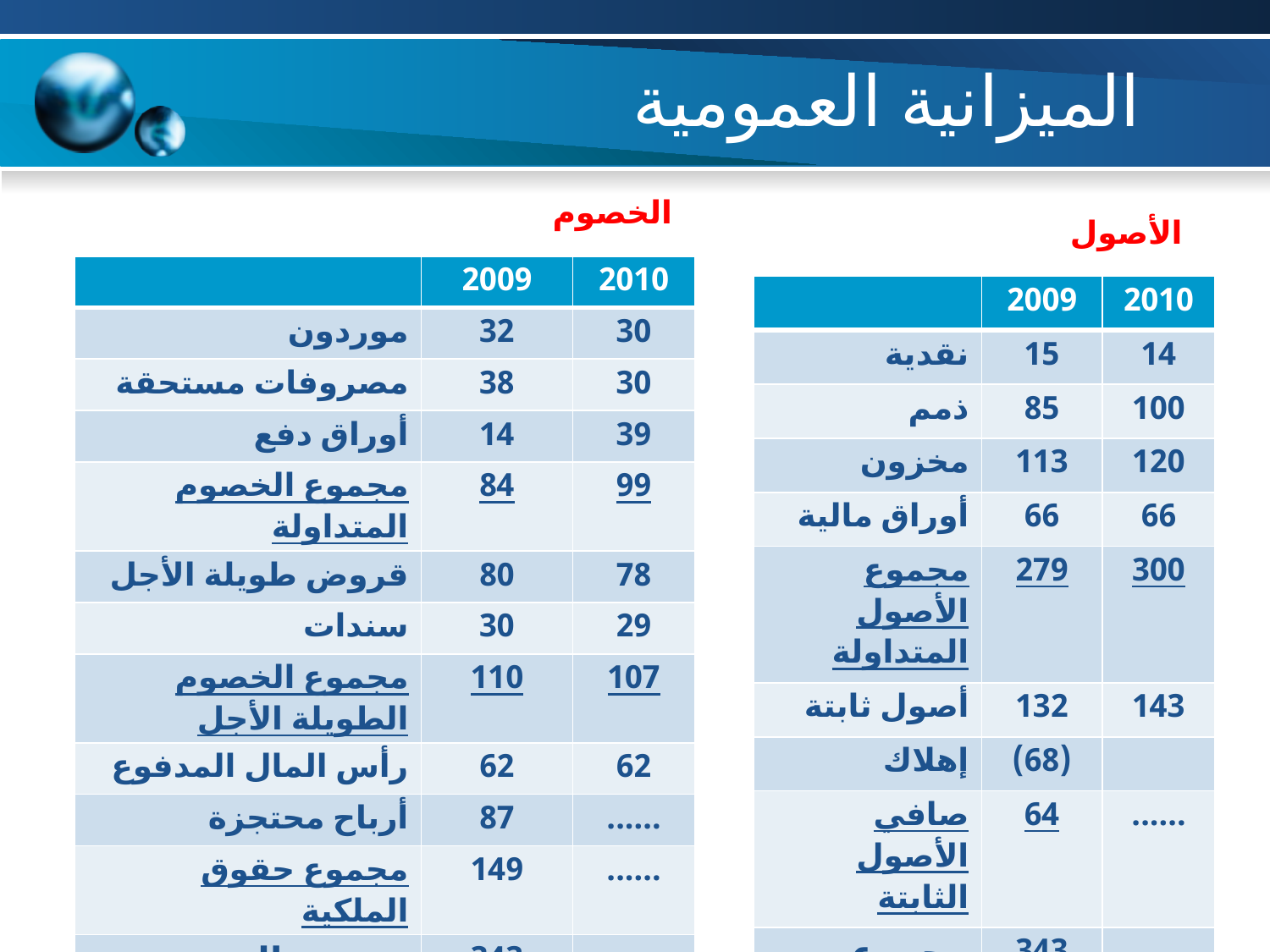

# الميزانية العمومية
الخصوم
الأصول
|  | 2009 | 2010 |
| --- | --- | --- |
| موردون | 32 | 30 |
| مصروفات مستحقة | 38 | 30 |
| أوراق دفع | 14 | 39 |
| مجموع الخصوم المتداولة | 84 | 99 |
| قروض طويلة الأجل | 80 | 78 |
| سندات | 30 | 29 |
| مجموع الخصوم الطويلة الأجل | 110 | 107 |
| رأس المال المدفوع | 62 | 62 |
| أرباح محتجزة | 87 | ...... |
| مجموع حقوق الملكية | 149 | ...... |
| مجموع الخصوم وحقوق الملكية | 343 | ...... |
|  | 2009 | 2010 |
| --- | --- | --- |
| نقدية | 15 | 14 |
| ذمم | 85 | 100 |
| مخزون | 113 | 120 |
| أوراق مالية | 66 | 66 |
| مجموع الأصول المتداولة | 279 | 300 |
| أصول ثابتة | 132 | 143 |
| إهلاك | (68) |  |
| صافي الأصول الثابتة | 64 | ...... |
| مجموع الأصول | 343 | ...... |